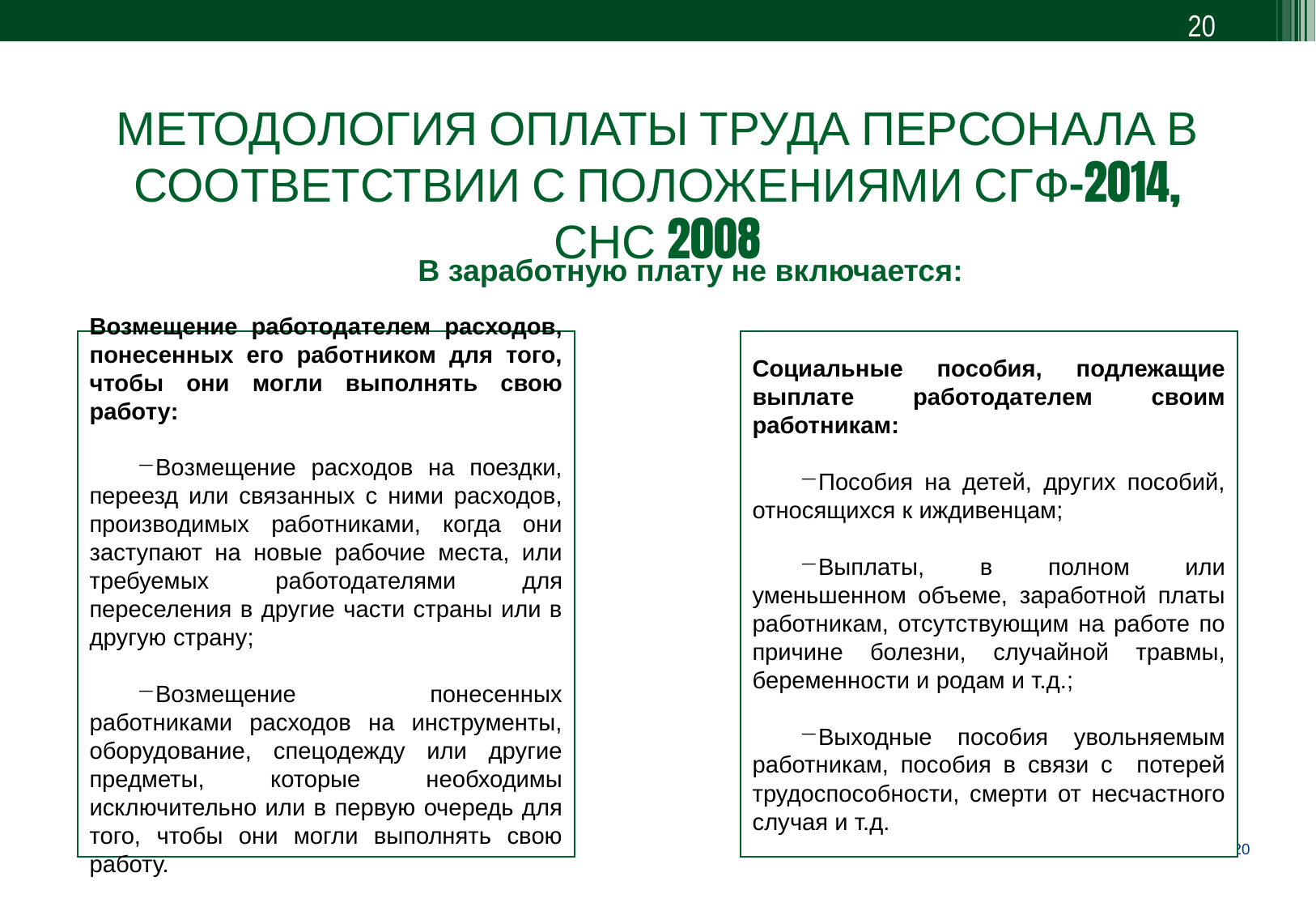

20
МЕТОДОЛОГИЯ ОПЛАТЫ ТРУДА ПЕРСОНАЛА В СООТВЕТСТВИИ С ПОЛОЖЕНИЯМИ СГФ-2014, СНС 2008
В заработную плату не включается:
Возмещение работодателем расходов, понесенных его работником для того, чтобы они могли выполнять свою работу:

Возмещение расходов на поездки, переезд или связанных с ними расходов, производимых работниками, когда они заступают на новые рабочие места, или требуемых работодателями для переселения в другие части страны или в другую страну;

Возмещение понесенных работниками расходов на инструменты, оборудование, спецодежду или другие предметы, которые необходимы исключительно или в первую очередь для того, чтобы они могли выполнять свою работу.
Социальные пособия, подлежащие выплате работодателем своим работникам:

Пособия на детей, других пособий, относящихся к иждивенцам;

Выплаты, в полном или уменьшенном объеме, заработной платы работникам, отсутствующим на работе по причине болезни, случайной травмы, беременности и родам и т.д.;

Выходные пособия увольняемым работникам, пособия в связи с  потерей трудоспособности, смерти от несчастного случая и т.д.